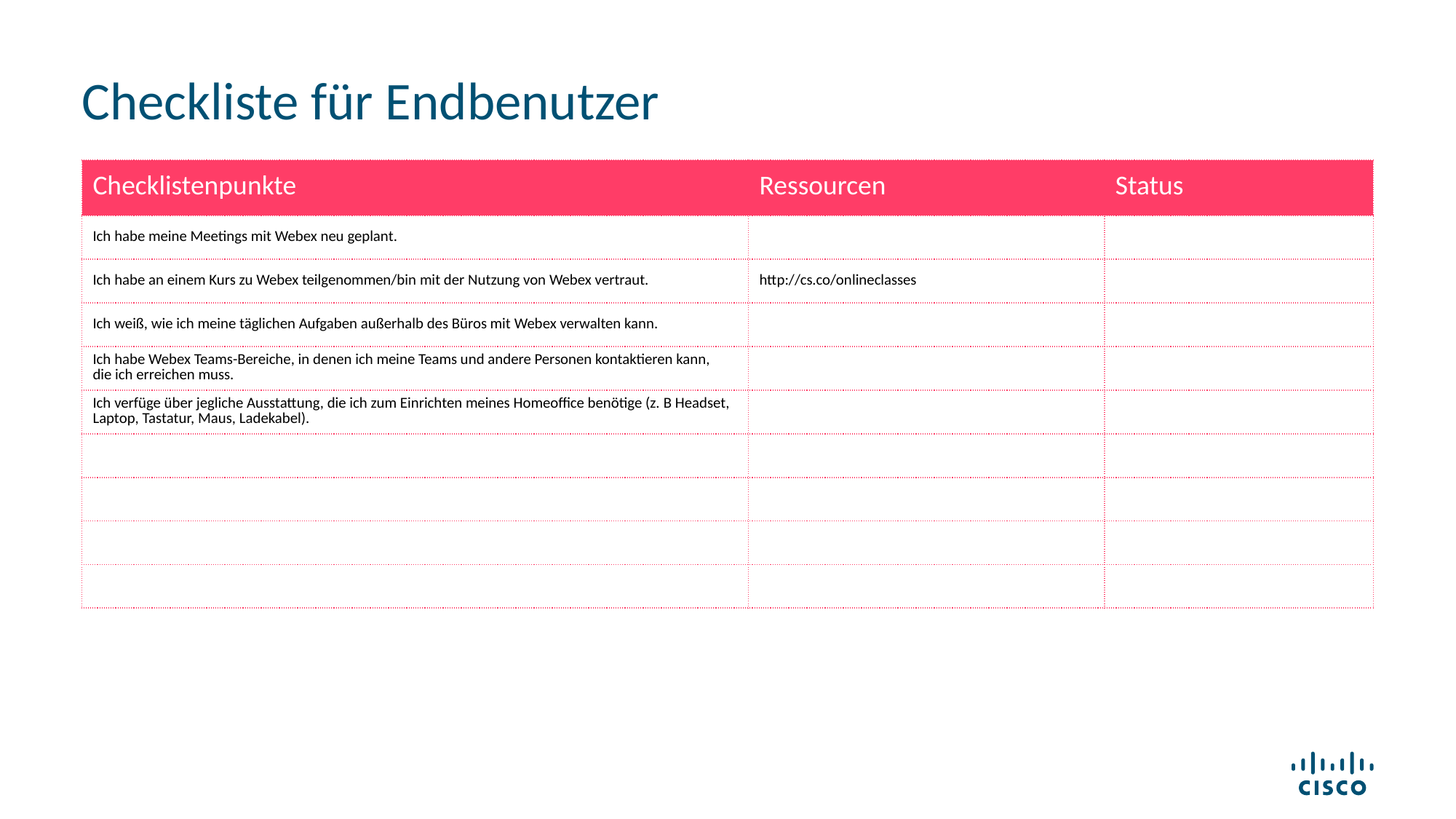

# Checkliste für Endbenutzer
| Checklistenpunkte | Ressourcen | Status |
| --- | --- | --- |
| Ich habe meine Meetings mit Webex neu geplant. |  |  |
| Ich habe an einem Kurs zu Webex teilgenommen/bin mit der Nutzung von Webex vertraut. | http://cs.co/onlineclasses |  |
| Ich weiß, wie ich meine täglichen Aufgaben außerhalb des Büros mit Webex verwalten kann. |  |  |
| Ich habe Webex Teams-Bereiche, in denen ich meine Teams und andere Personen kontaktieren kann, die ich erreichen muss. |  |  |
| Ich verfüge über jegliche Ausstattung, die ich zum Einrichten meines Homeoffice benötige (z. B Headset, Laptop, Tastatur, Maus, Ladekabel). |  |  |
|  |  |  |
|  |  |  |
|  |  |  |
|  |  |  |